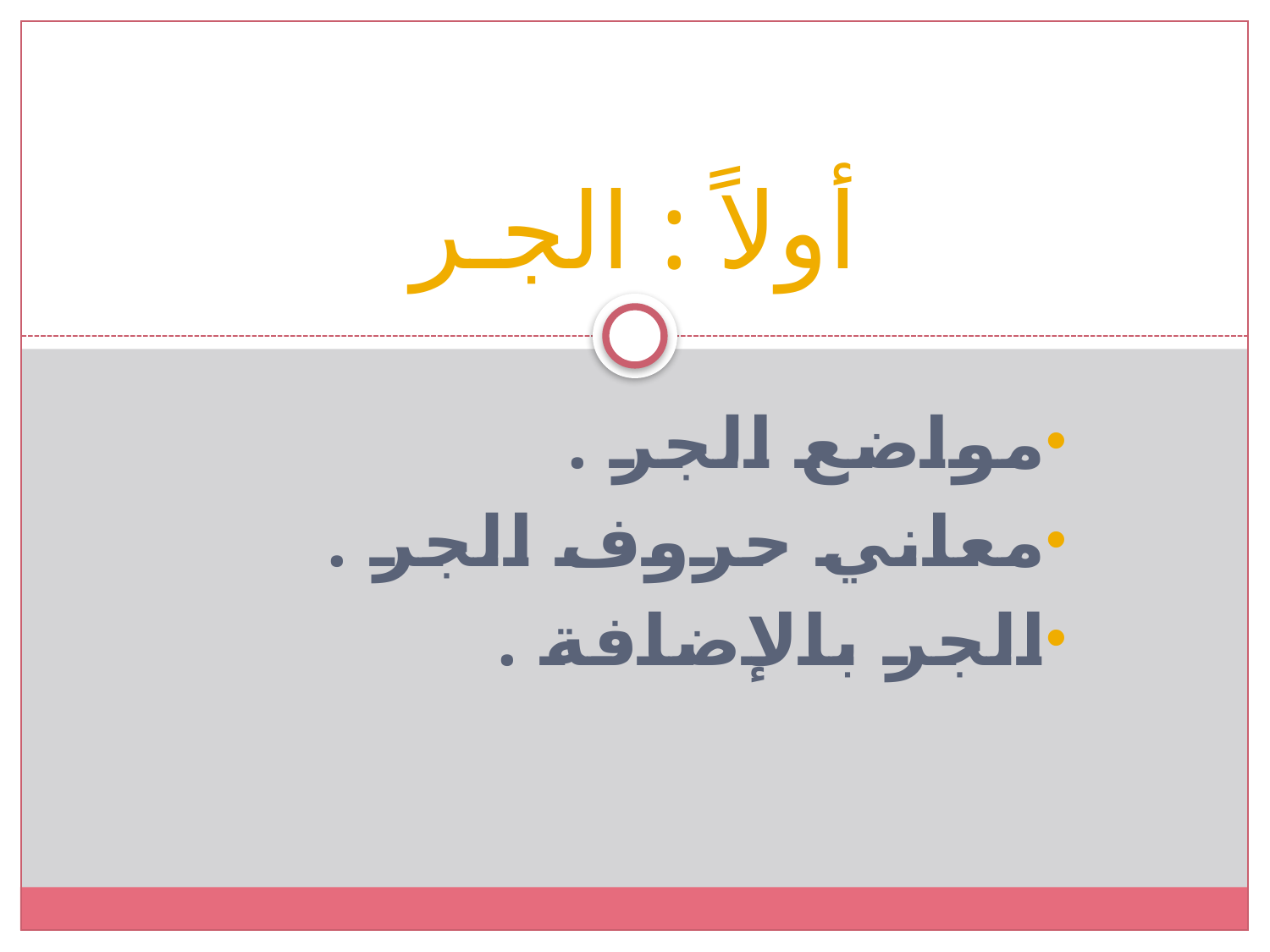

# أولاً : الجـر
مواضع الجر .
معاني حروف الجر .
الجر بالإضافة .